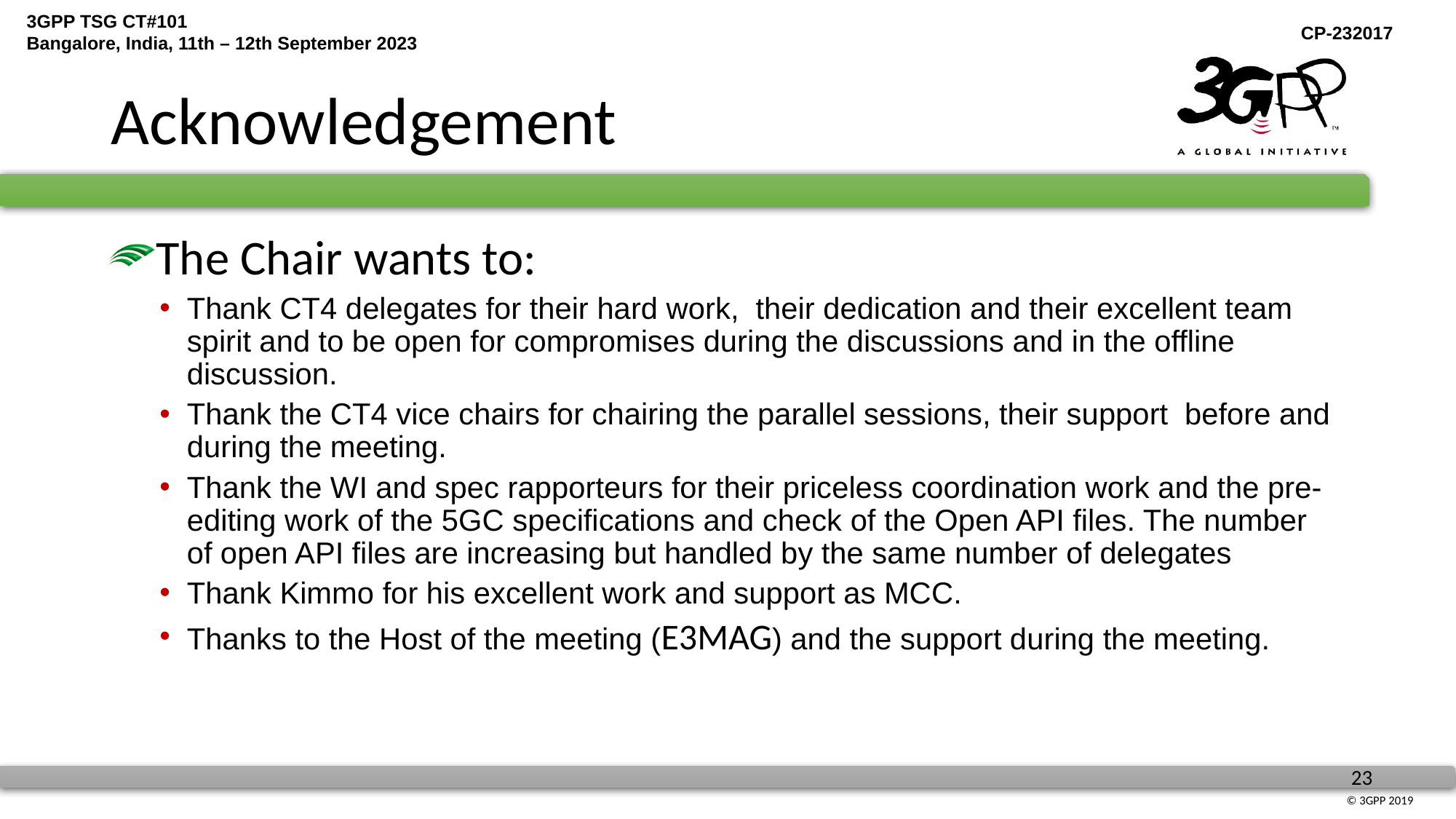

# Acknowledgement
The Chair wants to:
Thank CT4 delegates for their hard work,  their dedication and their excellent team spirit and to be open for compromises during the discussions and in the offline discussion.
Thank the CT4 vice chairs for chairing the parallel sessions, their support  before and during the meeting.
Thank the WI and spec rapporteurs for their priceless coordination work and the pre-editing work of the 5GC specifications and check of the Open API files. The number of open API files are increasing but handled by the same number of delegates
Thank Kimmo for his excellent work and support as MCC.
Thanks to the Host of the meeting (E3MAG) and the support during the meeting.